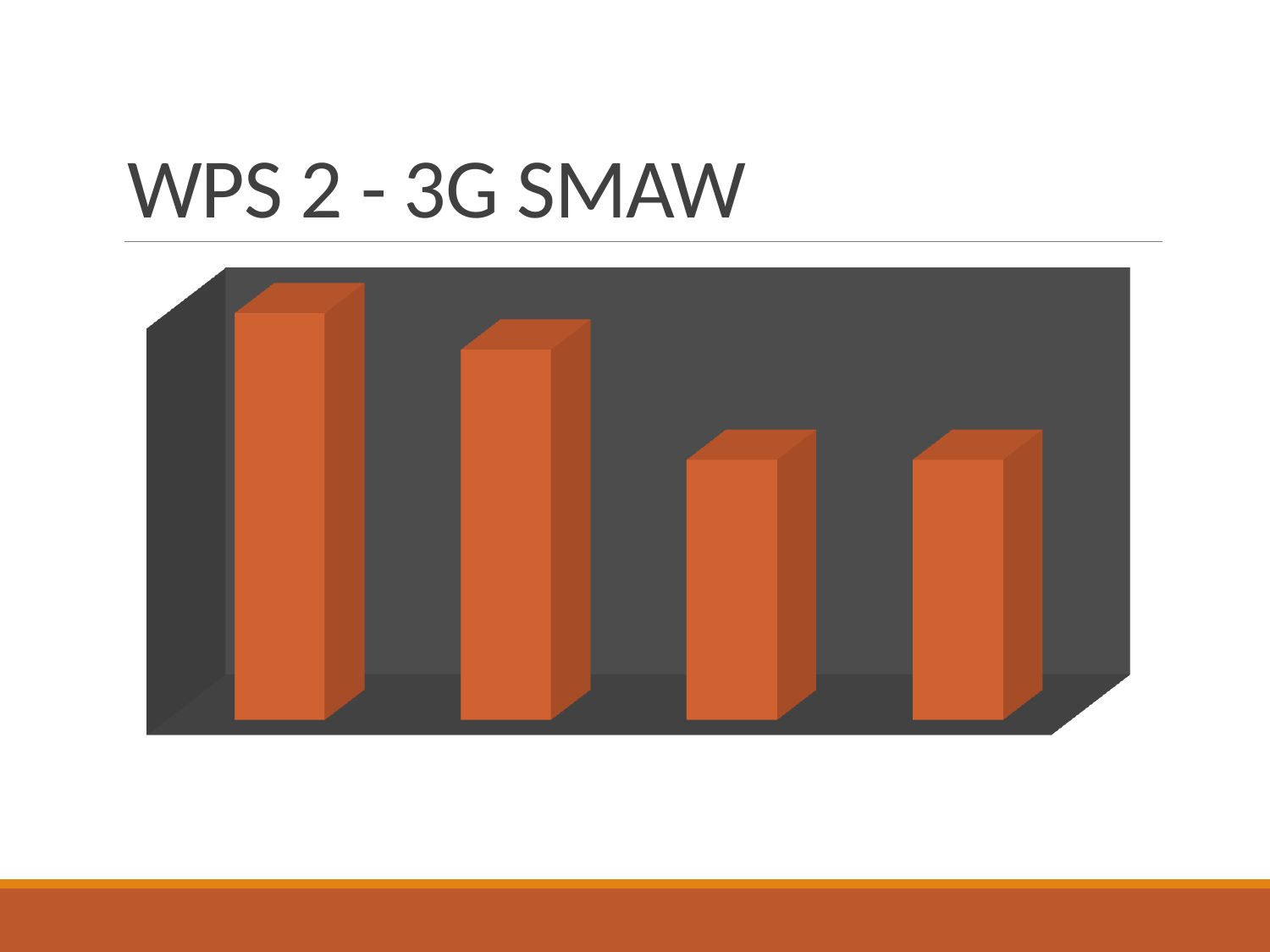

# WPS 2 - 3G SMAW

[unsupported chart]